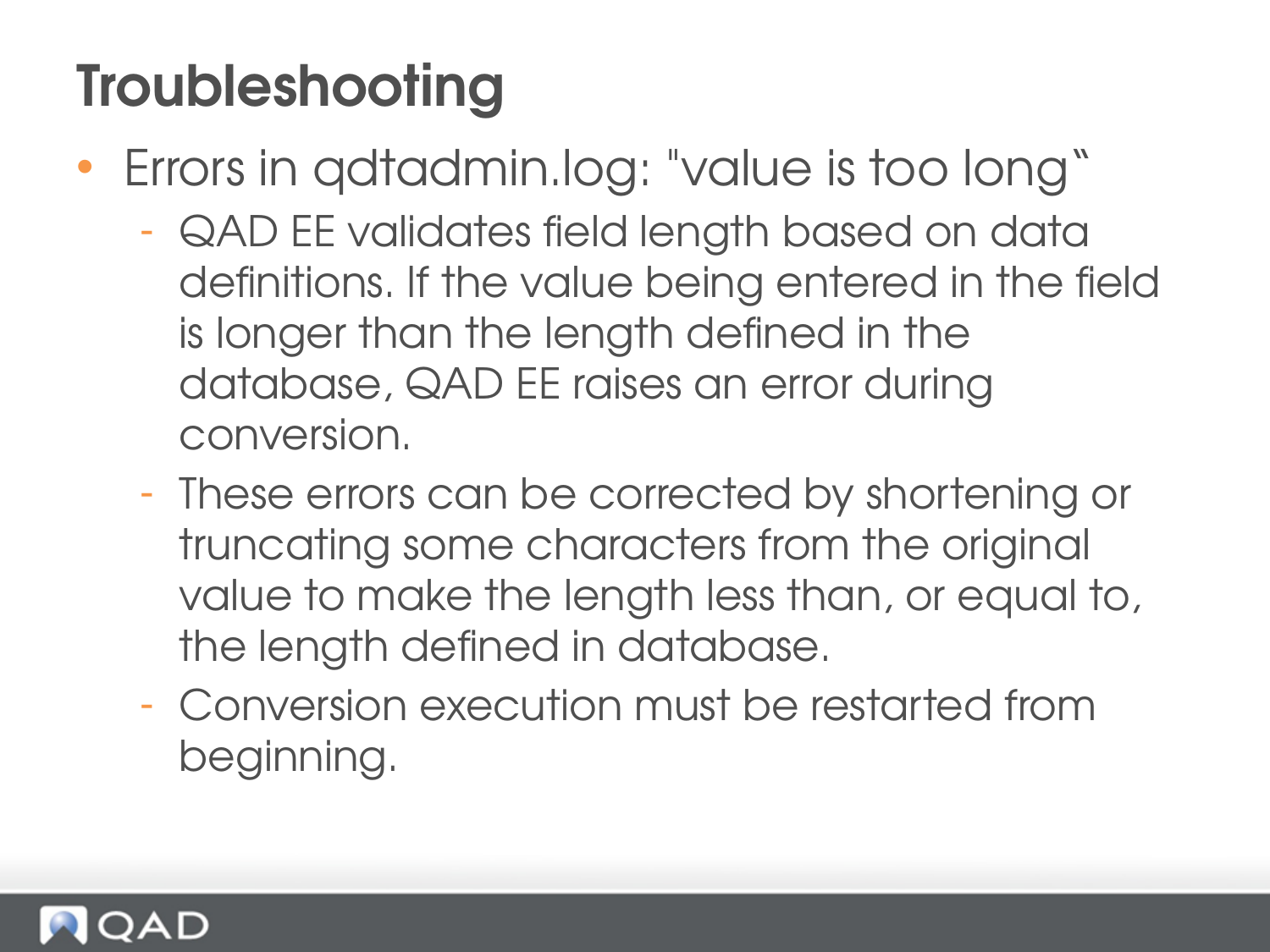

# Troubleshooting
Errors in qdtadmin.log: "value is too long“
QAD EE validates field length based on data definitions. If the value being entered in the field is longer than the length defined in the database, QAD EE raises an error during conversion.
These errors can be corrected by shortening or truncating some characters from the original value to make the length less than, or equal to, the length defined in database.
Conversion execution must be restarted from beginning.